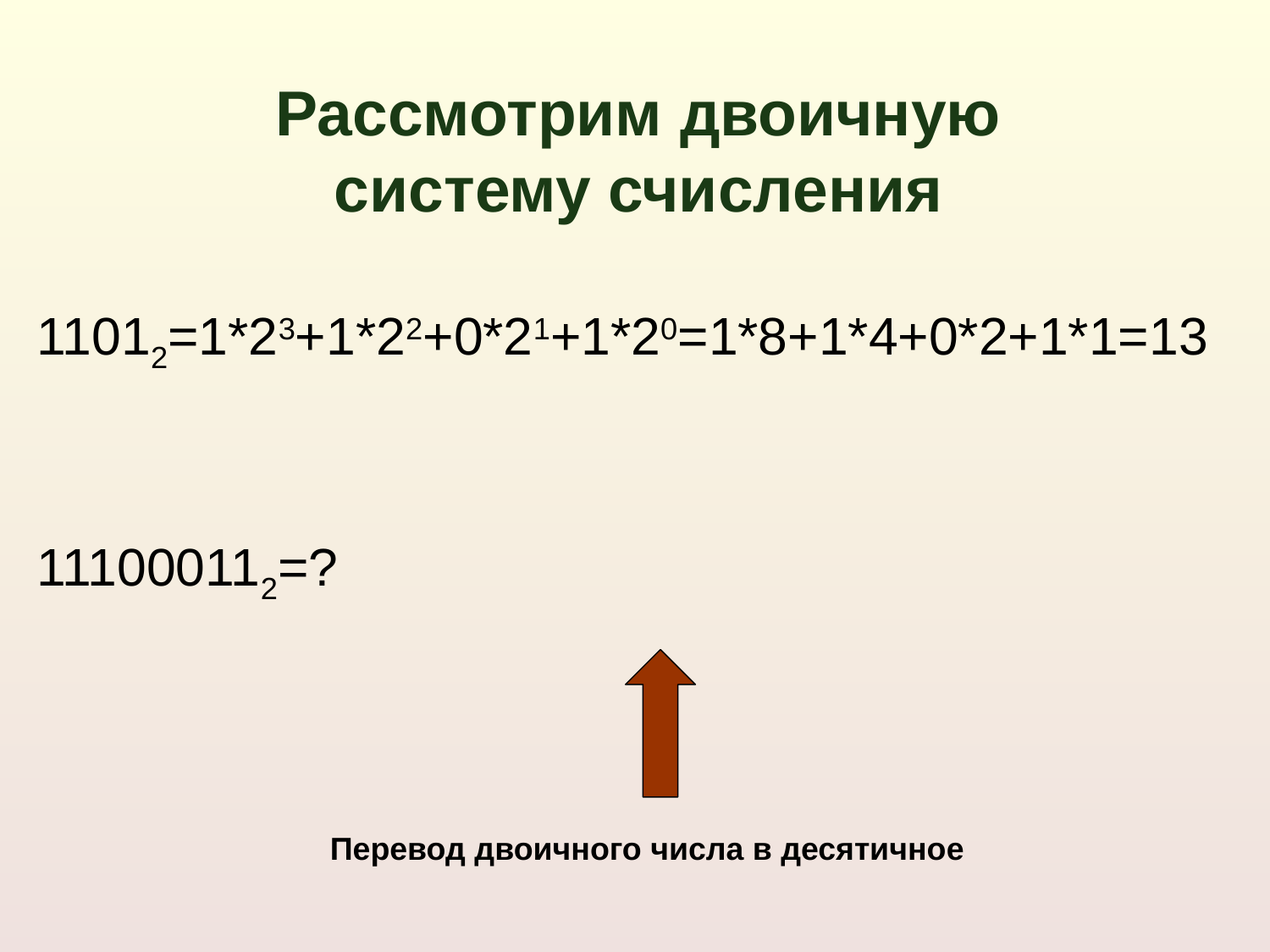

Рассмотрим двоичную  систему счисления
11012=1*23+1*22+0*21+1*20=1*8+1*4+0*2+1*1=13

111000112=?

Перевод двоичного числа в десятичное